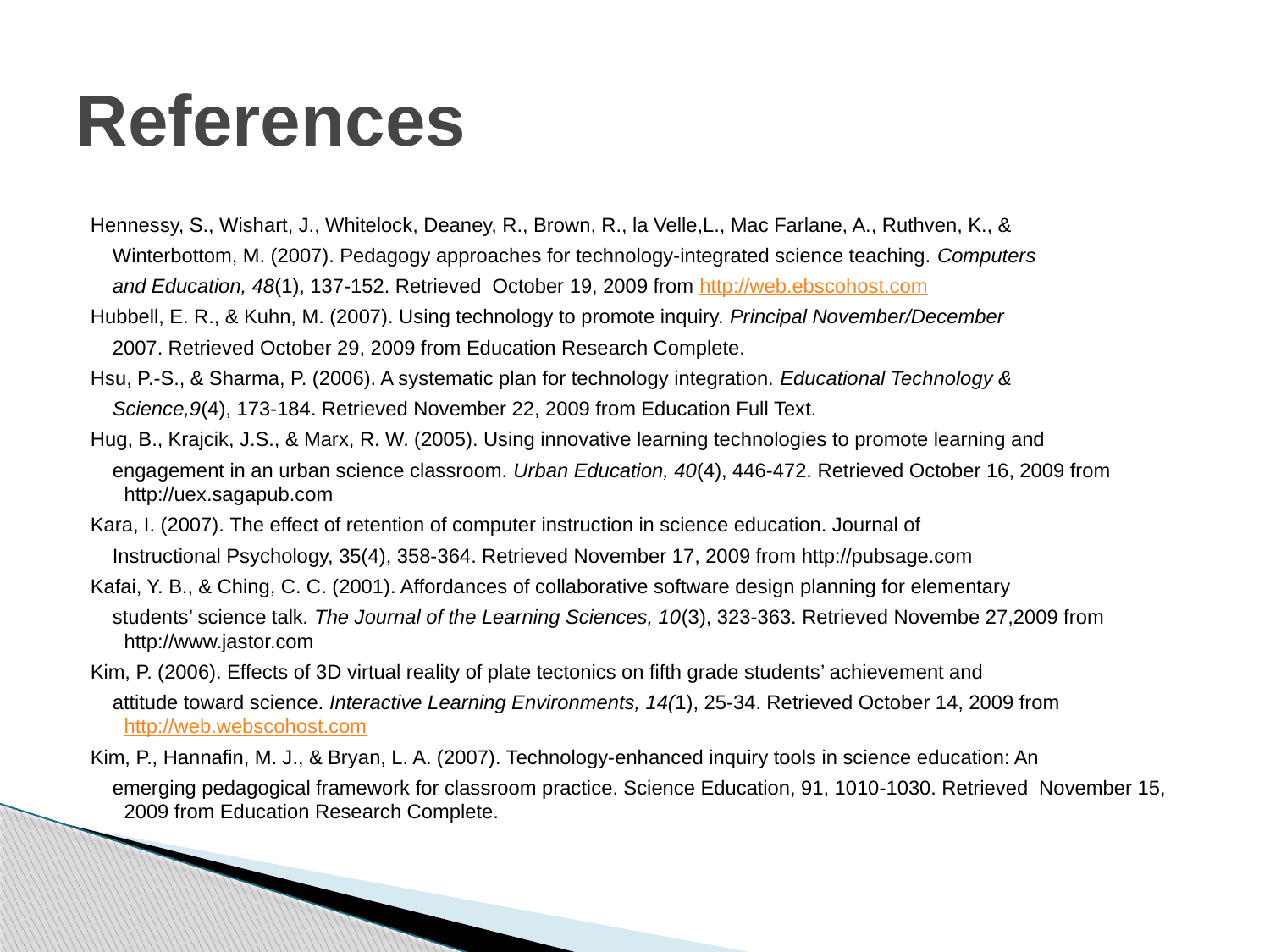

# References
Hennessy, S., Wishart, J., Whitelock, Deaney, R., Brown, R., la Velle,L., Mac Farlane, A., Ruthven, K., &
    Winterbottom, M. (2007). Pedagogy approaches for technology-integrated science teaching. Computers
    and Education, 48(1), 137-152. Retrieved  October 19, 2009 from http://web.ebscohost.com
Hubbell, E. R., & Kuhn, M. (2007). Using technology to promote inquiry. Principal November/December
    2007. Retrieved October 29, 2009 from Education Research Complete.
Hsu, P.-S., & Sharma, P. (2006). A systematic plan for technology integration. Educational Technology &
    Science,9(4), 173-184. Retrieved November 22, 2009 from Education Full Text.
Hug, B., Krajcik, J.S., & Marx, R. W. (2005). Using innovative learning technologies to promote learning and
    engagement in an urban science classroom. Urban Education, 40(4), 446-472. Retrieved October 16, 2009 from http://uex.sagapub.com
Kara, I. (2007). The effect of retention of computer instruction in science education. Journal of
    Instructional Psychology, 35(4), 358-364. Retrieved November 17, 2009 from http://pubsage.com
Kafai, Y. B., & Ching, C. C. (2001). Affordances of collaborative software design planning for elementary
    students’ science talk. The Journal of the Learning Sciences, 10(3), 323-363. Retrieved Novembe 27,2009 from http://www.jastor.com
Kim, P. (2006). Effects of 3D virtual reality of plate tectonics on fifth grade students’ achievement and
    attitude toward science. Interactive Learning Environments, 14(1), 25-34. Retrieved October 14, 2009 from http://web.webscohost.com
Kim, P., Hannafin, M. J., & Bryan, L. A. (2007). Technology-enhanced inquiry tools in science education: An
    emerging pedagogical framework for classroom practice. Science Education, 91, 1010-1030. Retrieved  November 15, 2009 from Education Research Complete.